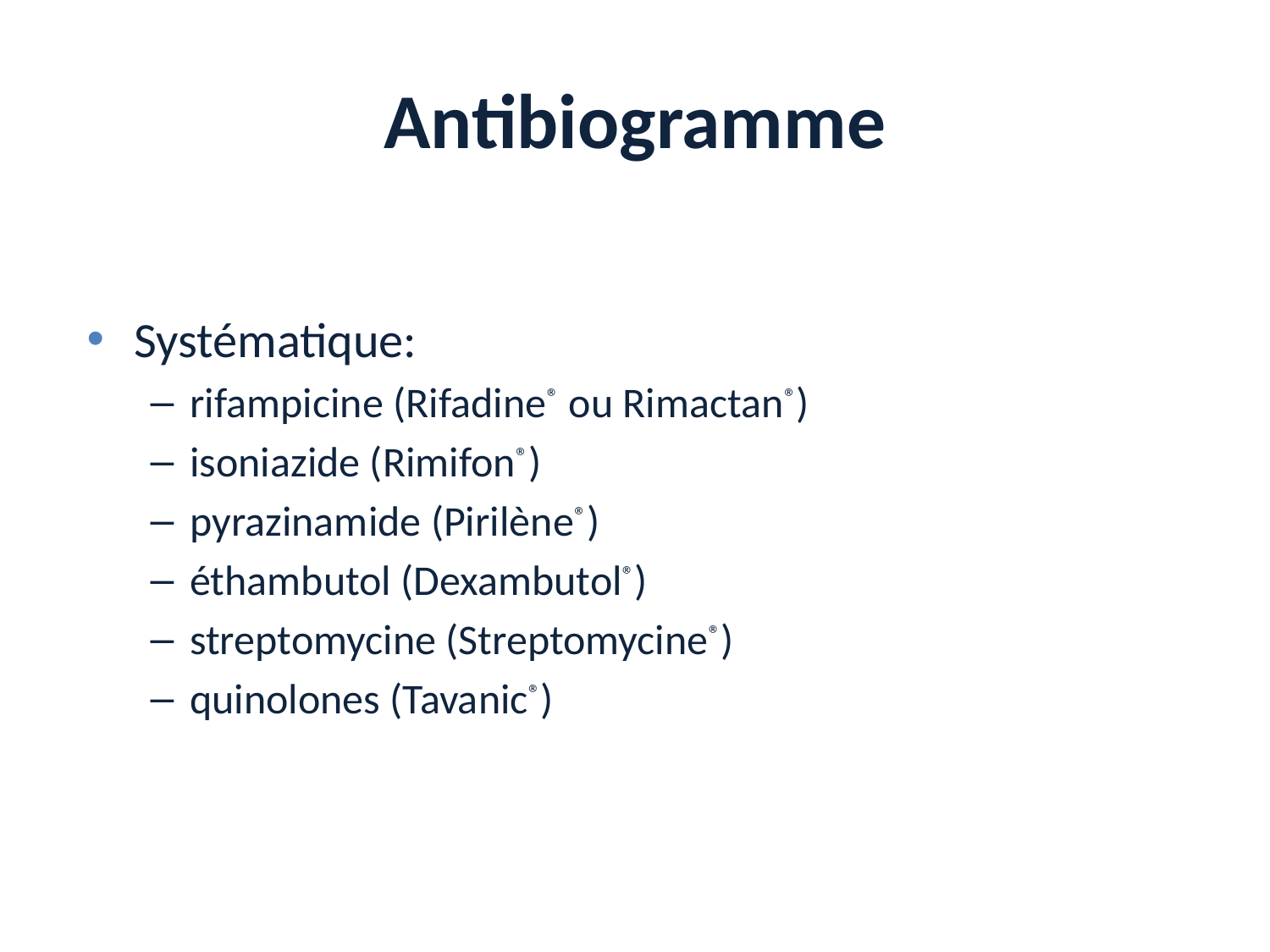

# Antibiogramme

Systématique:
rifampicine (Rifadine® ou Rimactan®)
isoniazide (Rimifon®)
pyrazinamide (Pirilène®)
éthambutol (Dexambutol®)
streptomycine (Streptomycine®)
quinolones (Tavanic®)